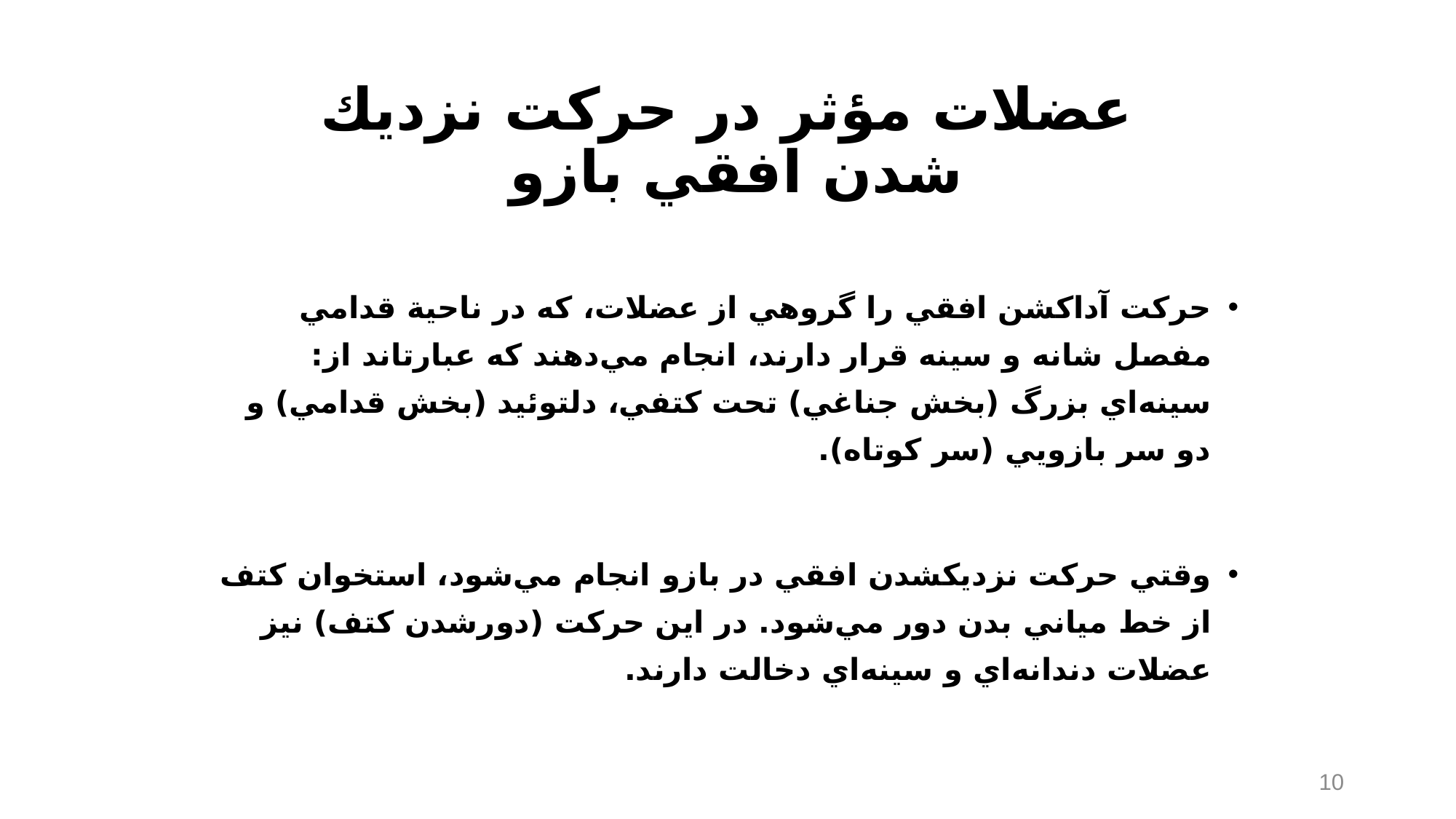

# عضلات مؤثر در حركت نزديك‎ شدن افقي بازو

حركت آداكشن افقي را گروهي از عضلات، كه در ناحية قدامي مفصل شانه‌ و سينه قرار دارند، انجام مي‌دهند که عبارت‎اند از: سينه‌اي بزرگ (بخش جناغي) تحت كتفي، دلتوئيد (بخش قدامي) و دو سر بازويي (سر كوتاه).

وقتي حركت نزديك‎شدن افقي در بازو انجام مي‌شود، استخوان كتف از خط مياني بدن دور مي‌شود. در اين حركت (دورشدن كتف) نيز عضلات دندانه‌اي و سينه‌اي دخالت دارند.

10